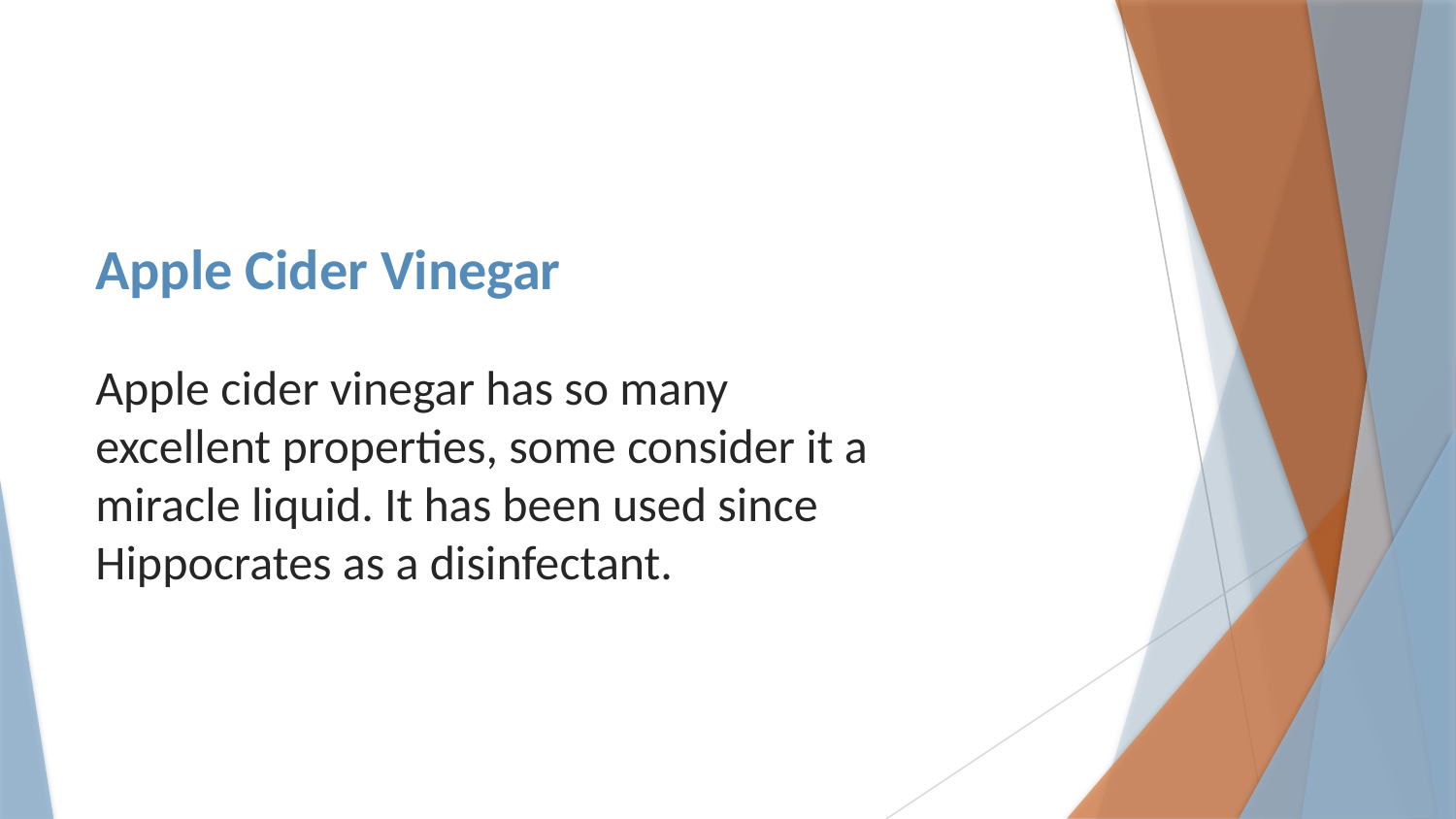

# Apple Cider Vinegar
Apple cider vinegar has so many excellent properties, some consider it a miracle liquid. It has been used since Hippocrates as a disinfectant.